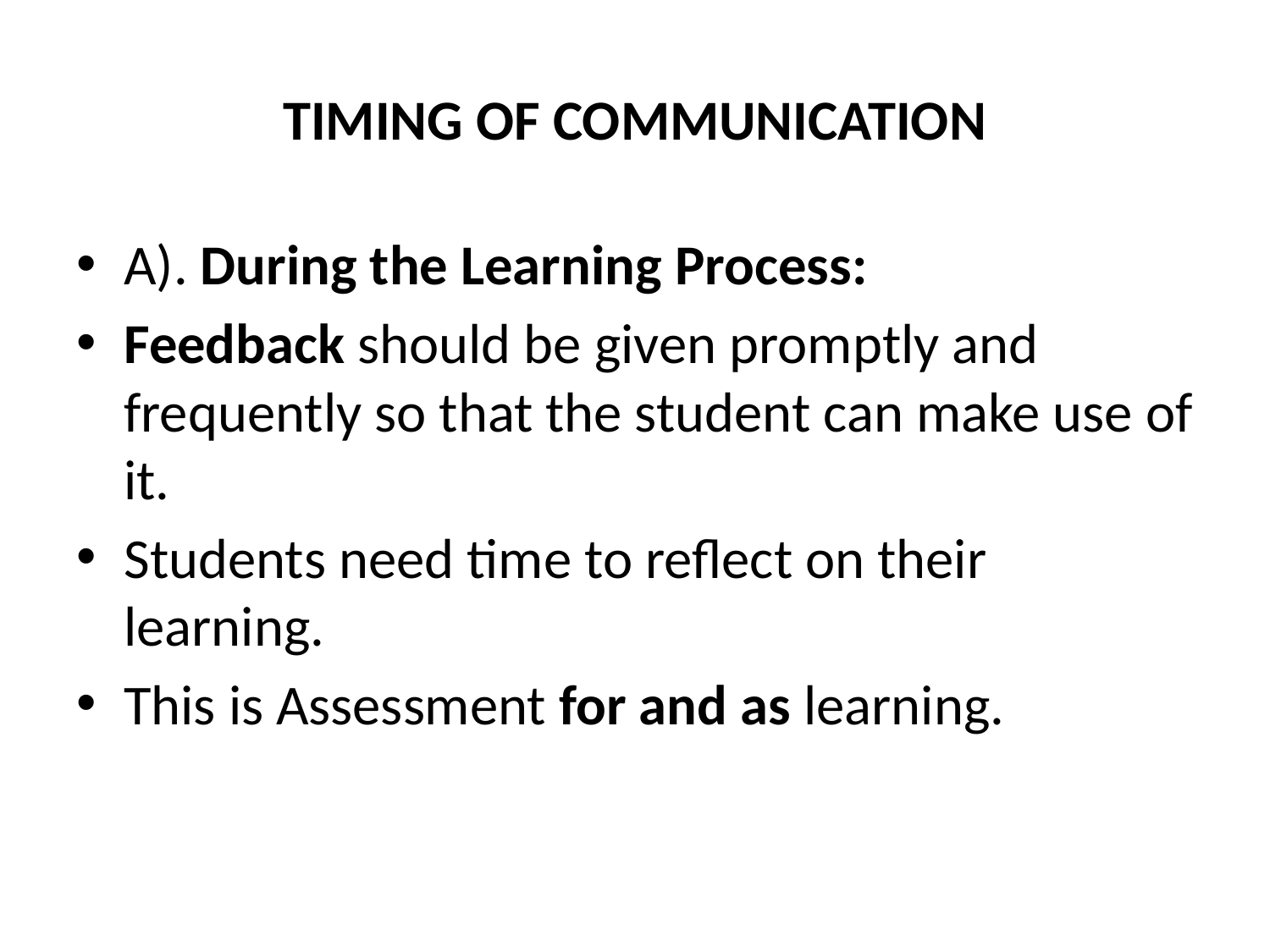

# TIMING OF COMMUNICATION
A). During the Learning Process:
Feedback should be given promptly and frequently so that the student can make use of it.
Students need time to reflect on their learning.
This is Assessment for and as learning.